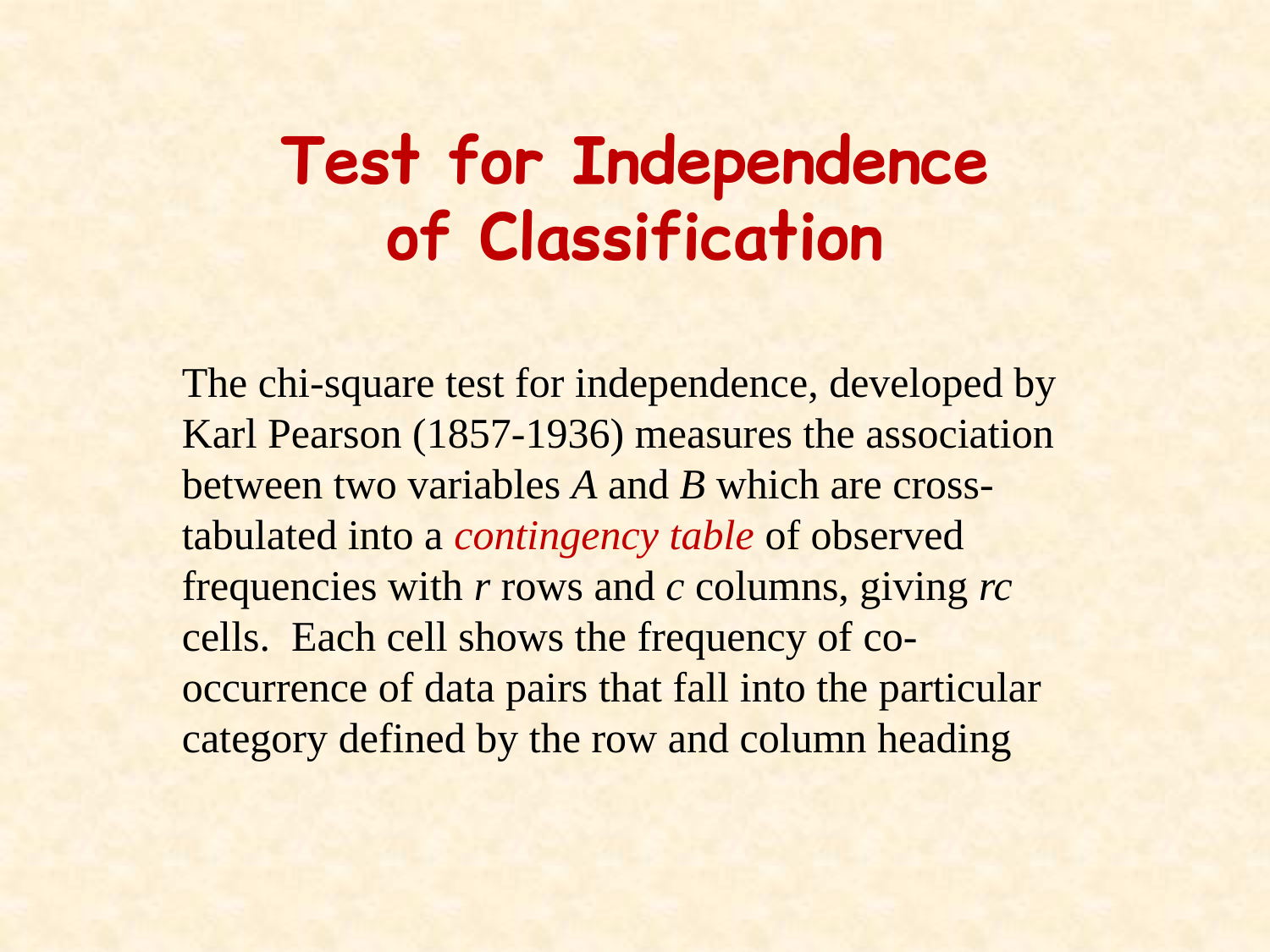

# Test for Independence of Classification
The chi-square test for independence, developed by Karl Pearson (1857-1936) measures the association between two variables A and B which are cross-tabulated into a contingency table of observed frequencies with r rows and c columns, giving rc cells.  Each cell shows the frequency of co-occurrence of data pairs that fall into the particular category defined by the row and column heading